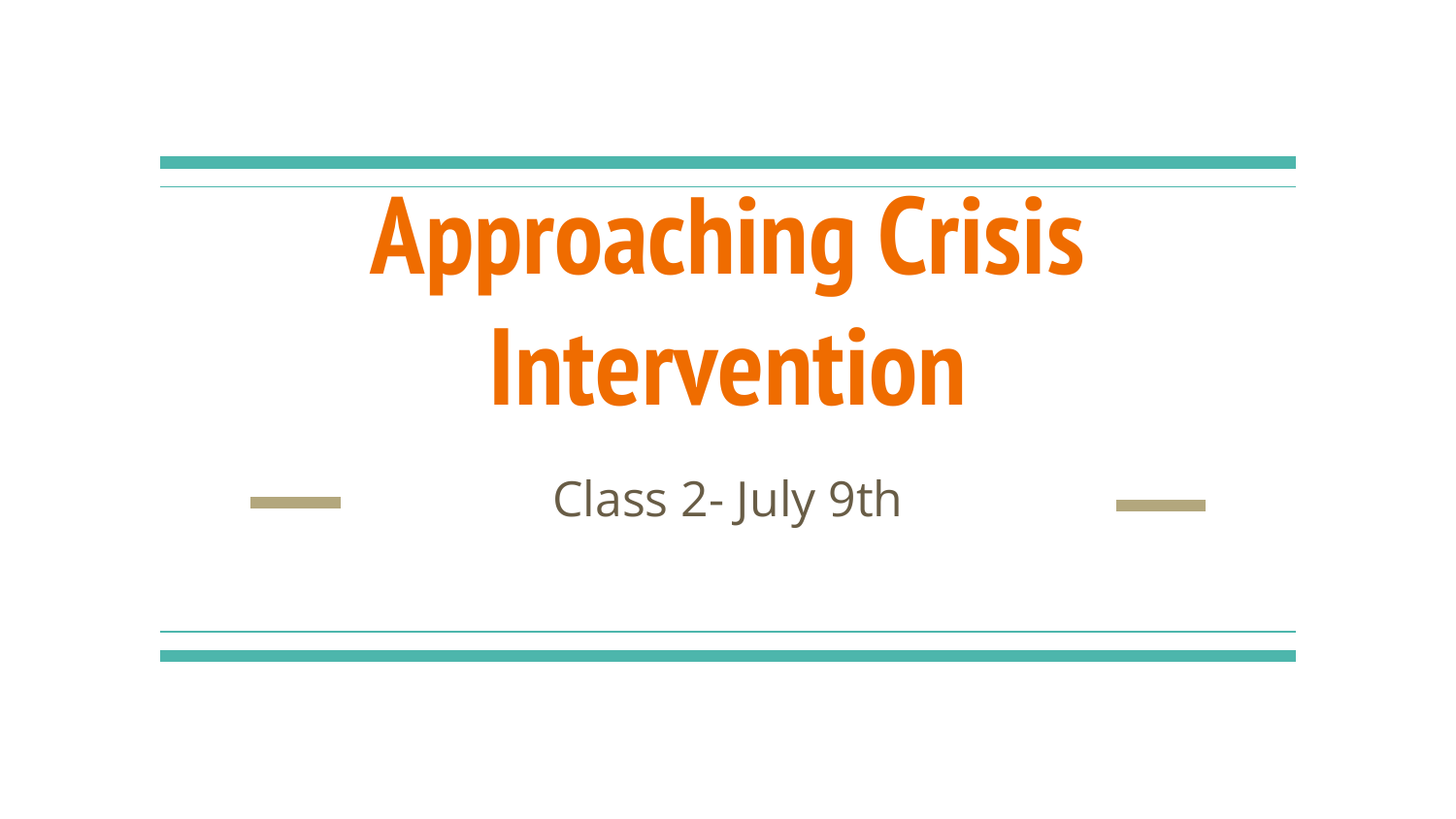

# Approaching Crisis Intervention
Class 2- July 9th